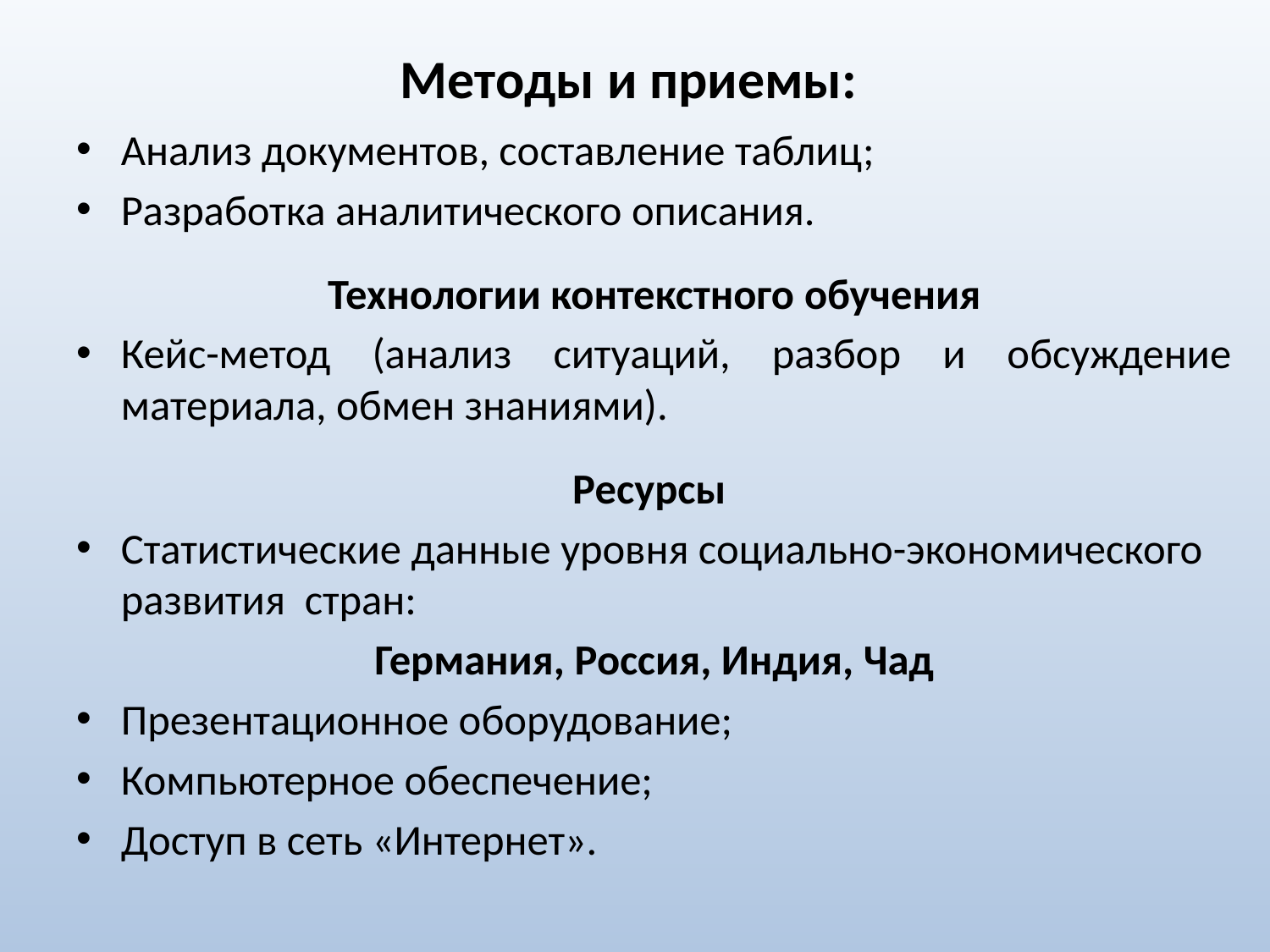

# Методы и приемы:
Анализ документов, составление таблиц;
Разработка аналитического описания.

Технологии контекстного обучения
Кейс-метод (анализ ситуаций, разбор и обсуждение материала, обмен знаниями).

Ресурсы
Статистические данные уровня социально-экономического развития  стран:
Германия, Россия, Индия, Чад
Презентационное оборудование;
Компьютерное обеспечение;
Доступ в сеть «Интернет».